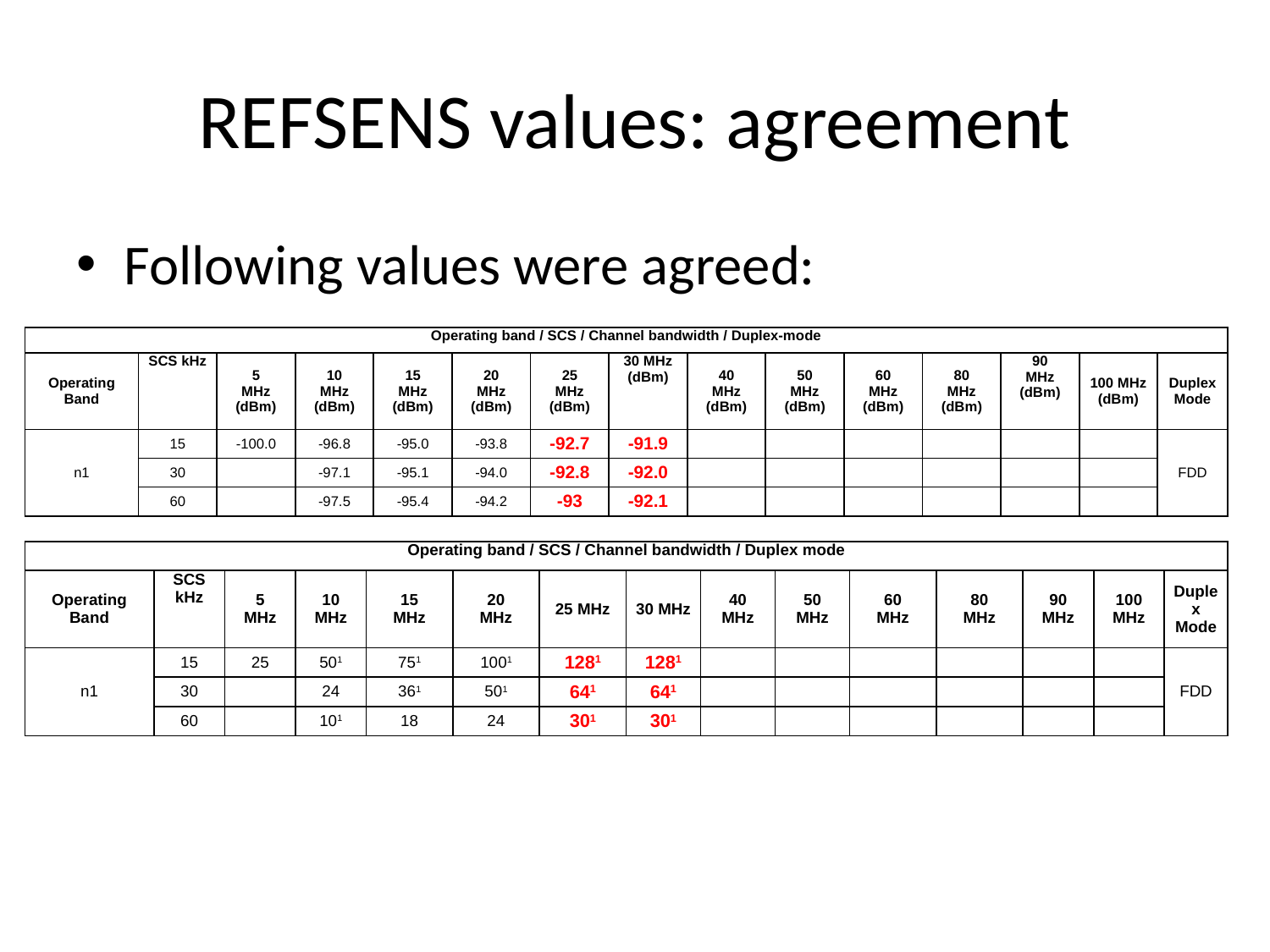

# REFSENS values: agreement
Following values were agreed:
| Operating band / SCS / Channel bandwidth / Duplex-mode |  |  |  |  |  |  |  |  |  |  |  |  |  |  |
| --- | --- | --- | --- | --- | --- | --- | --- | --- | --- | --- | --- | --- | --- | --- |
| Operating Band | SCS kHz | 5 MHz (dBm) | 10 MHz (dBm) | 15 MHz (dBm) | 20 MHz (dBm) | 25 MHz (dBm) | 30 MHz (dBm) | 40 MHz (dBm) | 50 MHz (dBm) | 60 MHz (dBm) | 80 MHz (dBm) | 90 MHz (dBm) | 100 MHz (dBm) | Duplex Mode |
| n1 | 15 | -100.0 | -96.8 | -95.0 | -93.8 | -92.7 | -91.9 |  |  |  |  |  |  | FDD |
|  | 30 |  | -97.1 | -95.1 | -94.0 | -92.8 | -92.0 |  |  |  |  |  |  |  |
|  | 60 |  | -97.5 | -95.4 | -94.2 | -93 | -92.1 |  |  |  |  |  |  |  |
| Operating band / SCS / Channel bandwidth / Duplex mode |  |  |  |  |  |  |  |  |  |  |  |  |  |  |
| --- | --- | --- | --- | --- | --- | --- | --- | --- | --- | --- | --- | --- | --- | --- |
| Operating Band | SCS kHz | 5 MHz | 10 MHz | 15 MHz | 20 MHz | 25 MHz | 30 MHz | 40 MHz | 50 MHz | 60 MHz | 80 MHz | 90 MHz | 100 MHz | Duplex Mode |
| n1 | 15 | 25 | 501 | 751 | 1001 | 1281 | 1281 |  |  |  |  |  |  | FDD |
|  | 30 |  | 24 | 361 | 501 | 641 | 641 |  |  |  |  |  |  |  |
|  | 60 |  | 101 | 18 | 24 | 301 | 301 |  |  |  |  |  |  |  |